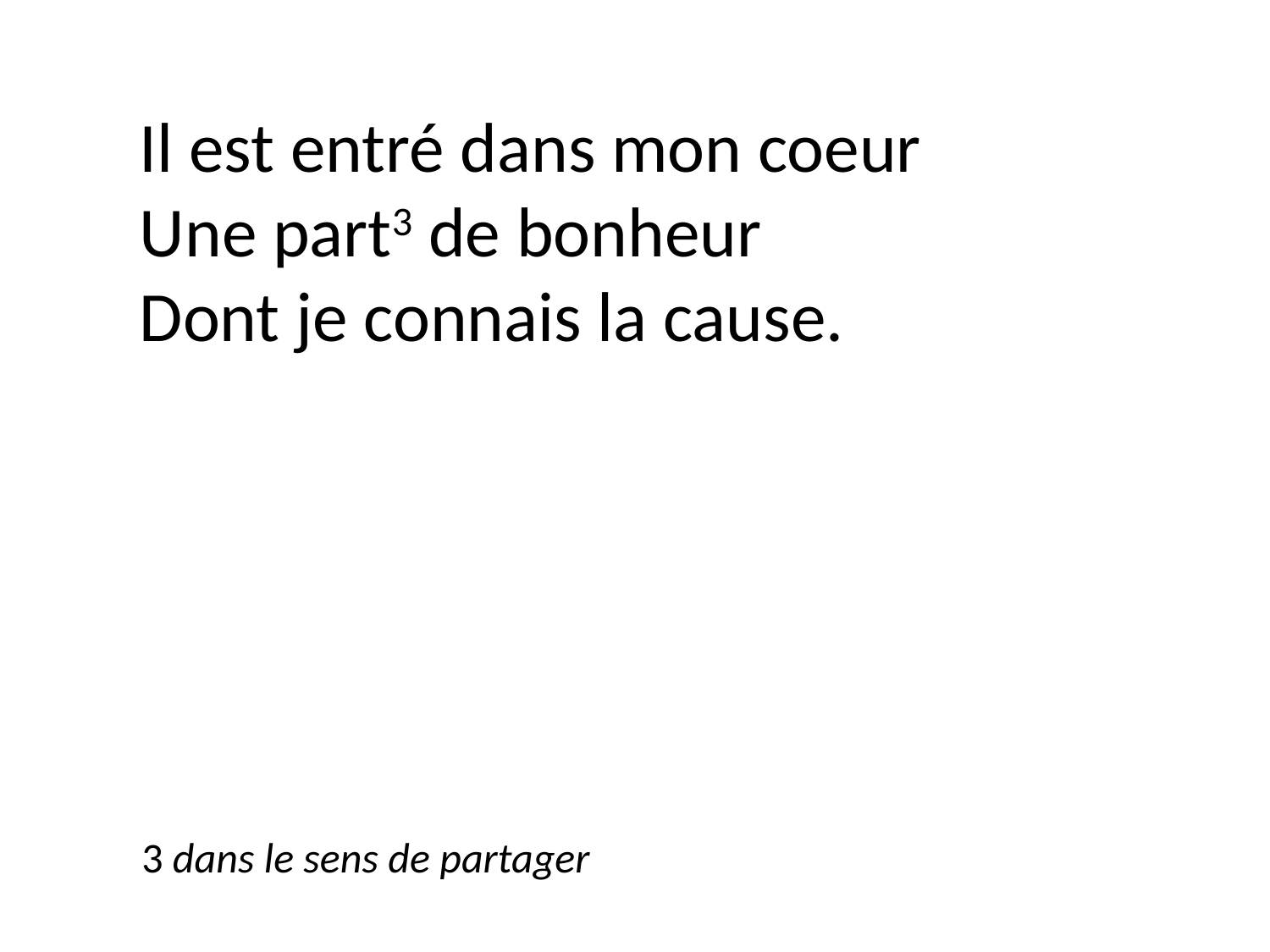

Il est entré dans mon coeur
Une part3 de bonheur
Dont je connais la cause.
3 dans le sens de partager